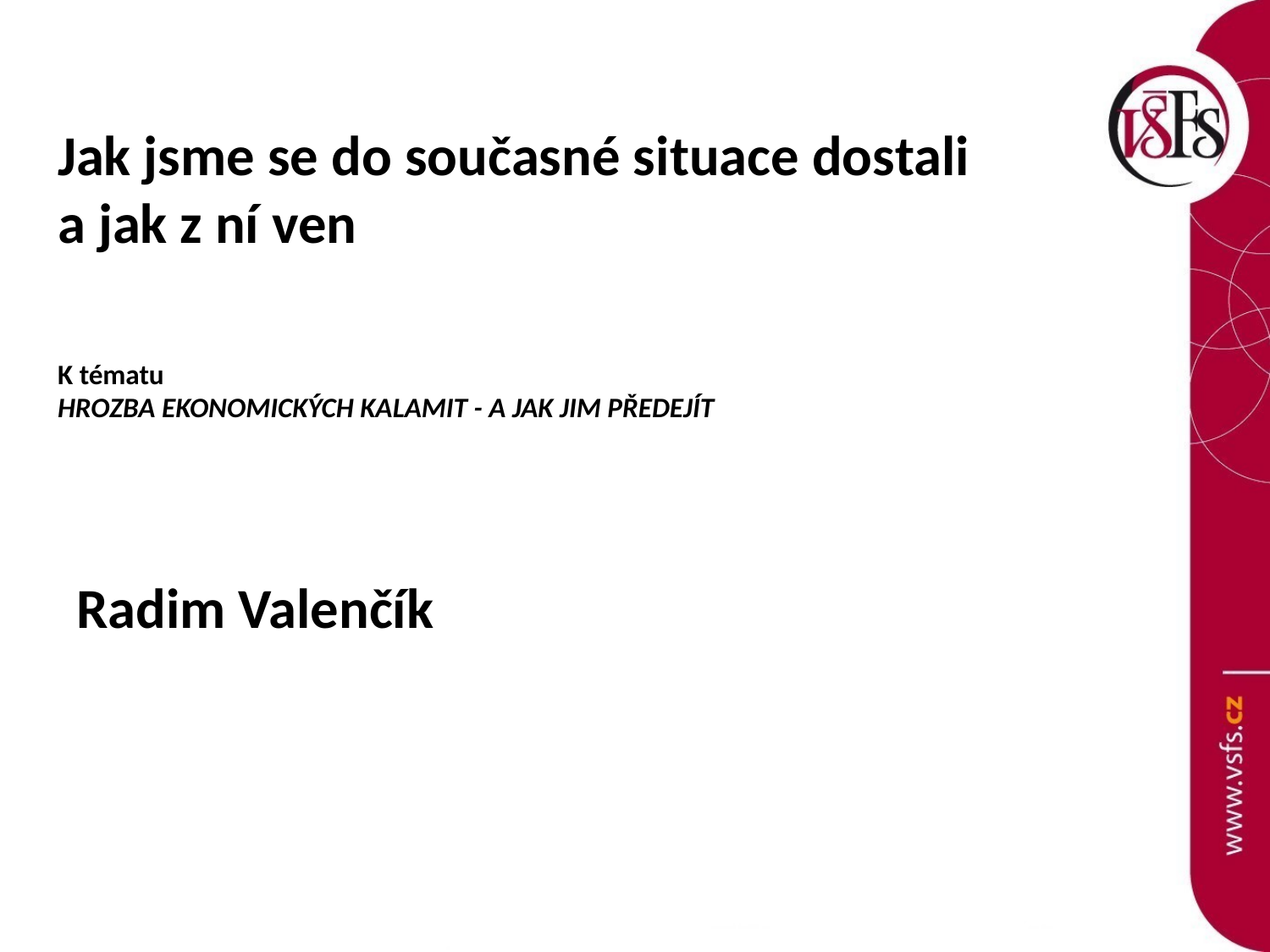

# Jak jsme se do současné situace dostali a jak z ní ven K tématu HROZBA EKONOMICKÝCH KALAMIT - A JAK JIM PŘEDEJÍT
Radim Valenčík